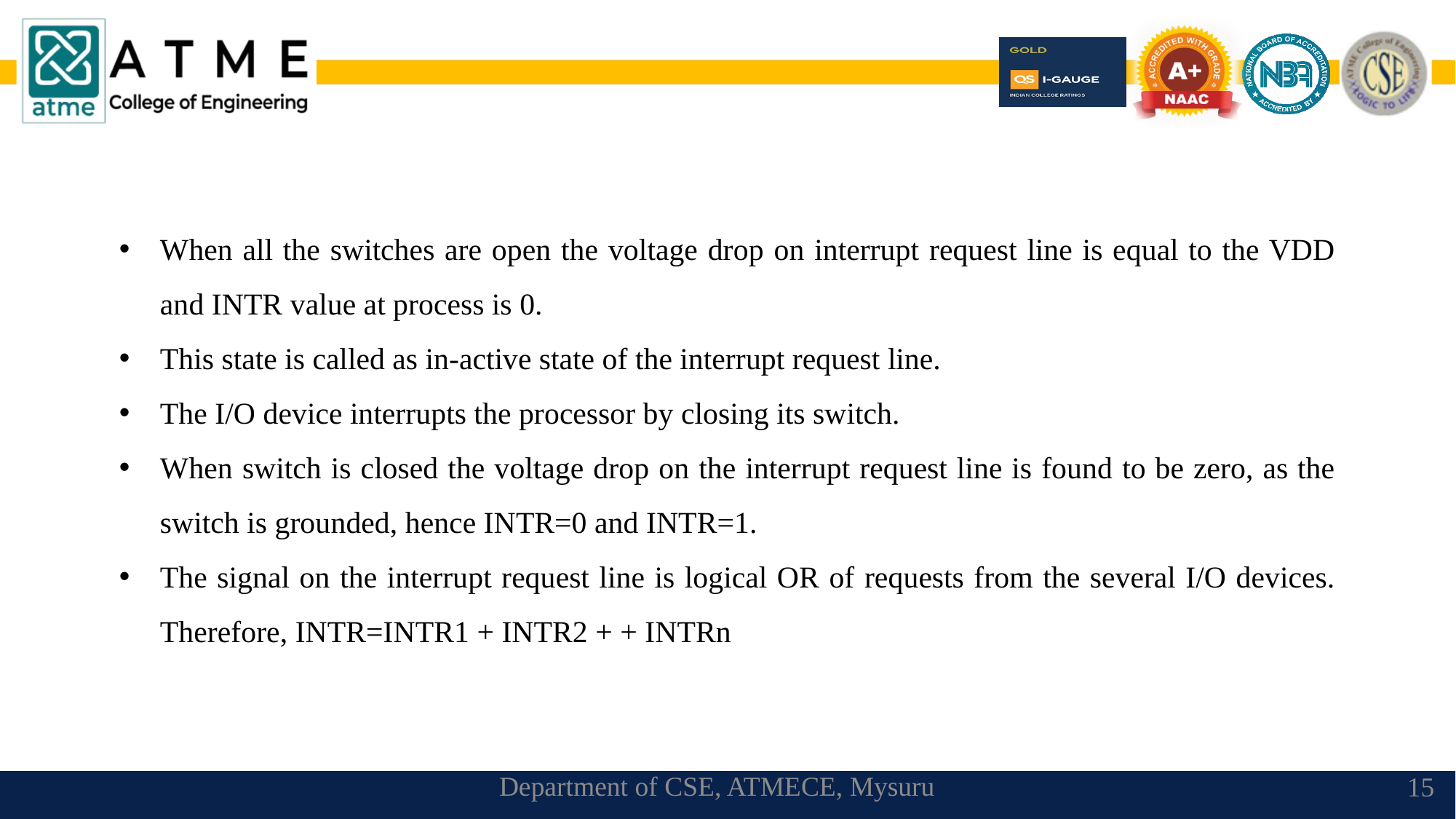

When all the switches are open the voltage drop on interrupt request line is equal to the VDD and INTR value at process is 0.
This state is called as in-active state of the interrupt request line.
The I/O device interrupts the processor by closing its switch.
When switch is closed the voltage drop on the interrupt request line is found to be zero, as the switch is grounded, hence INTR=0 and INTR=1.
The signal on the interrupt request line is logical OR of requests from the several I/O devices. Therefore, INTR=INTR1 + INTR2 + + INTRn
Department of CSE, ATMECE, Mysuru
15